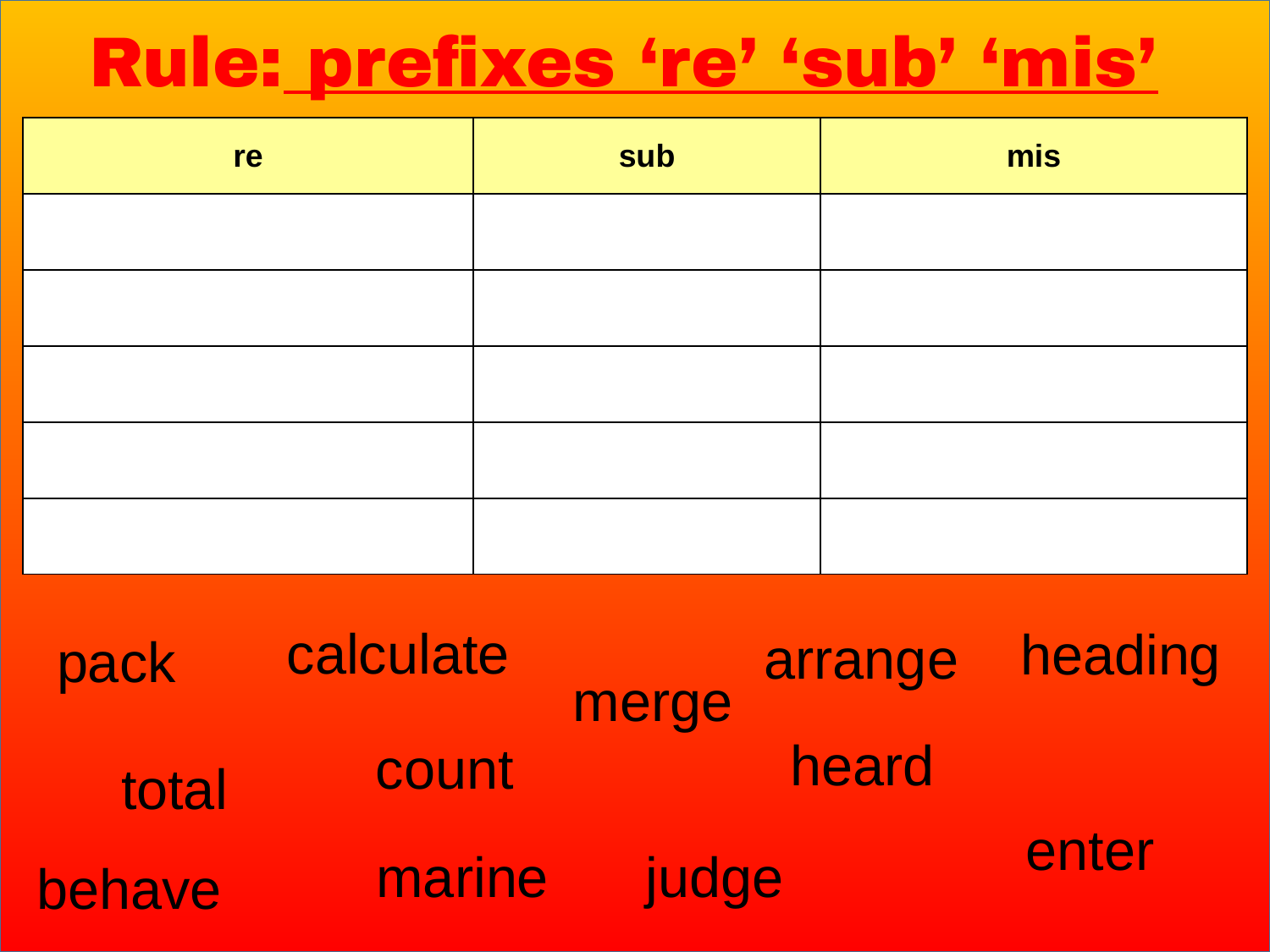

Rule: prefixes ‘re’ ‘sub’ ‘mis’
| re | sub | mis |
| --- | --- | --- |
|  |  |  |
|  |  |  |
|  |  |  |
|  |  |  |
|  |  |  |
calculate
heading
arrange
pack
merge
heard
count
total
enter
marine
judge
behave